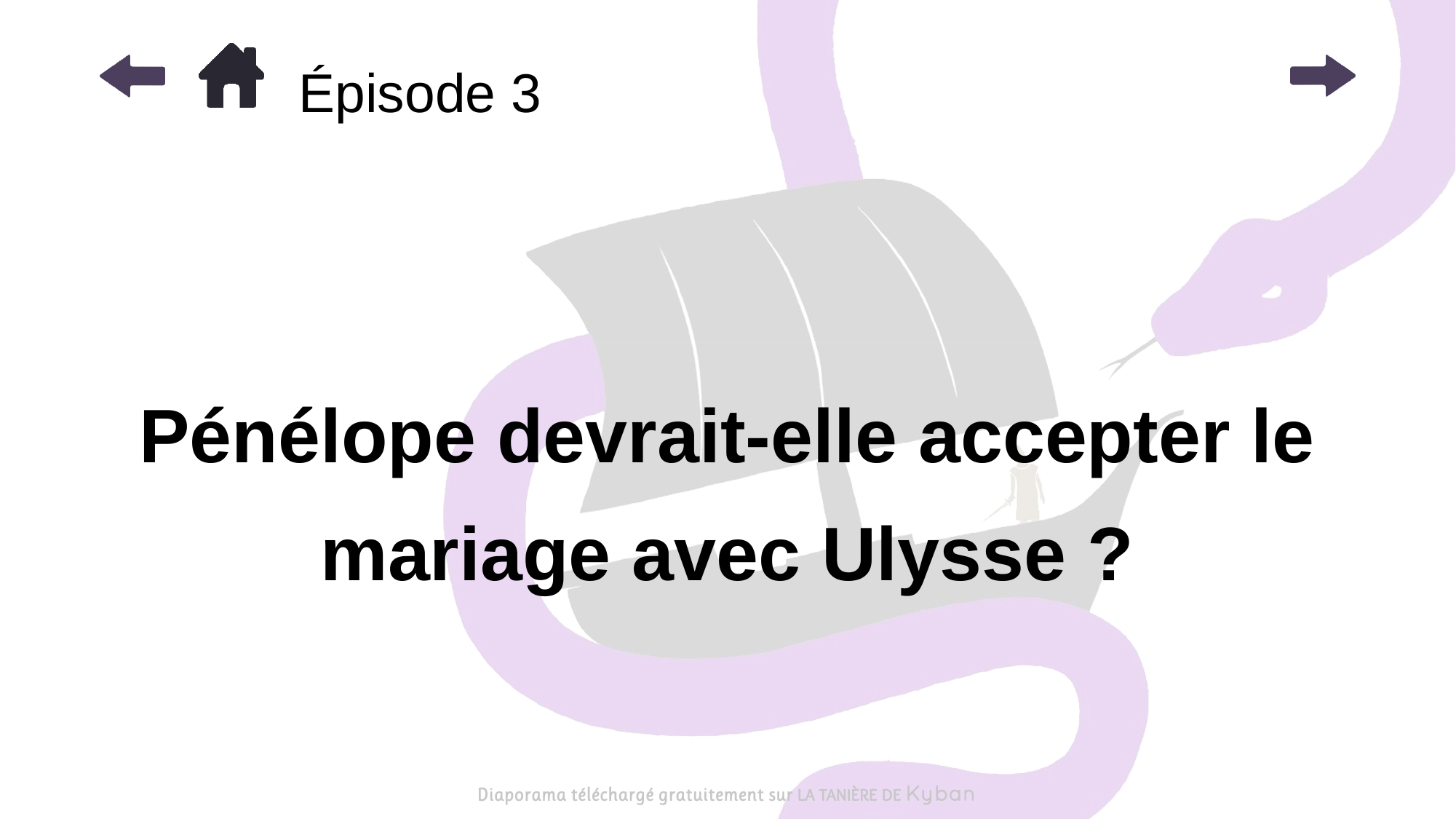

# Épisode 3
Pénélope devrait-elle accepter le mariage avec Ulysse ?